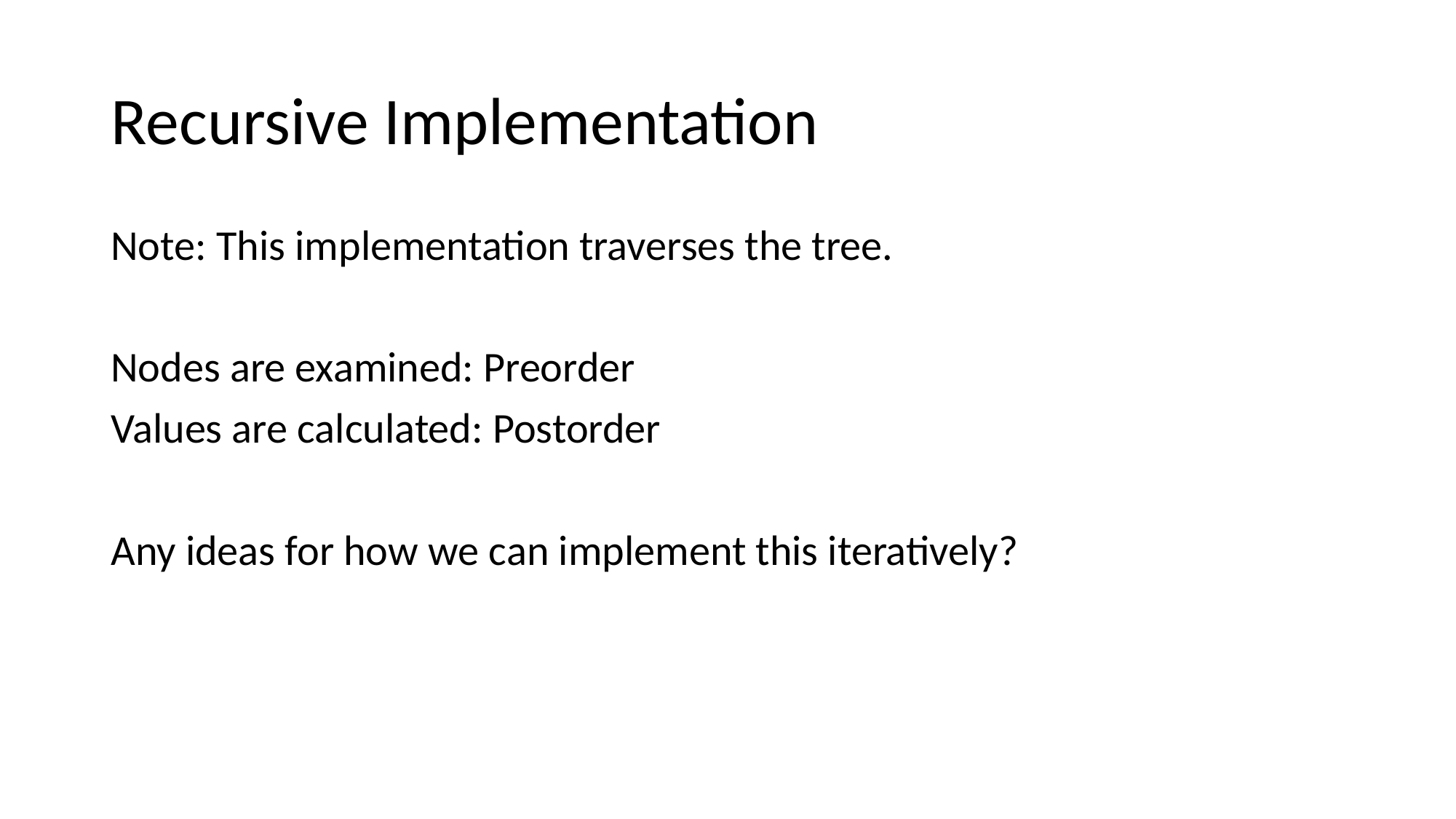

# Recursive Implementation
Note: This implementation traverses the tree.

Nodes are examined: Preorder
Values are calculated: Postorder

Any ideas for how we can implement this iteratively?